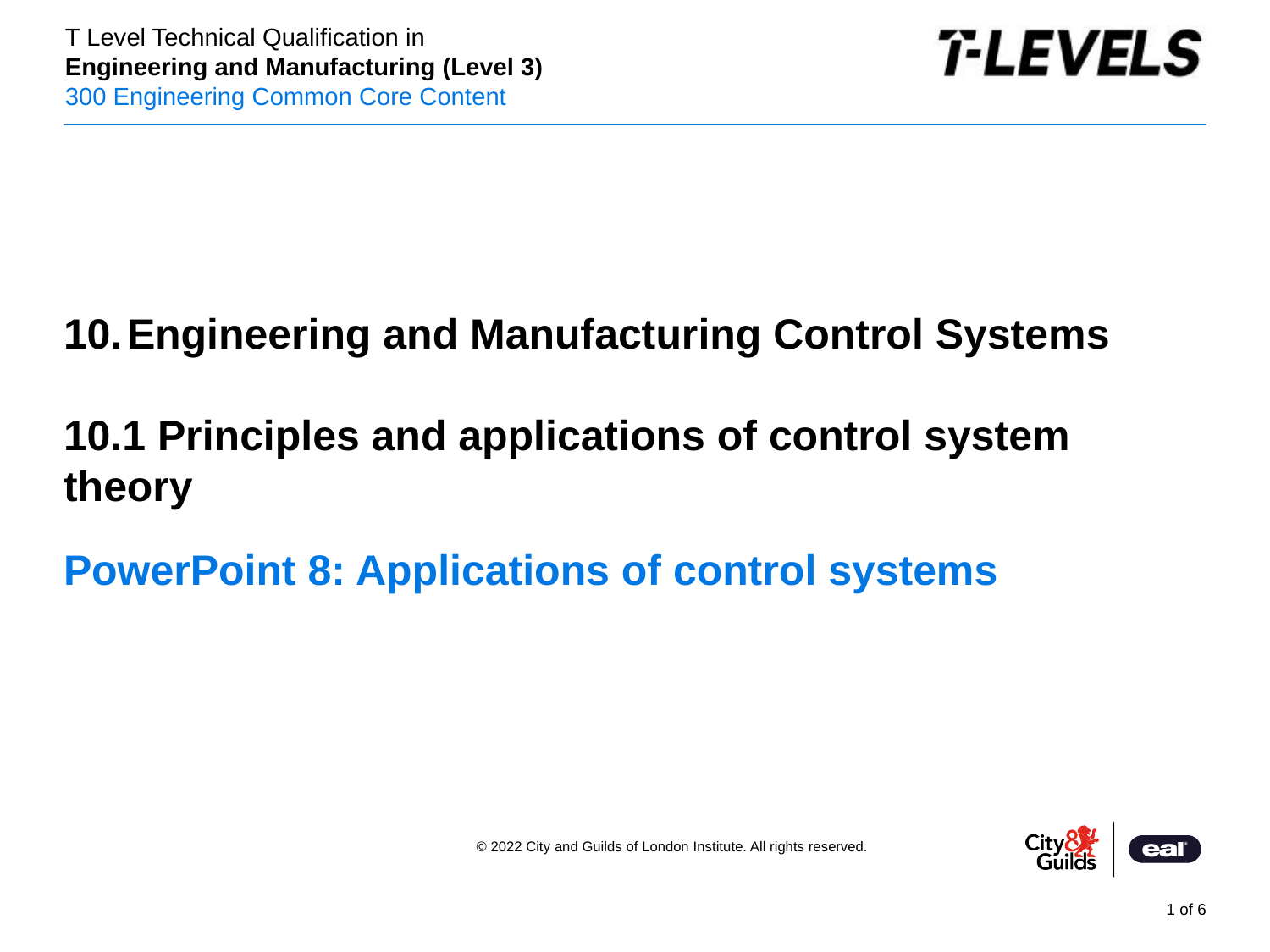

PowerPoint presentation
Engineering and Manufacturing Control Systems

10.1 Principles and applications of control system theory

# PowerPoint 8: Applications of control systems